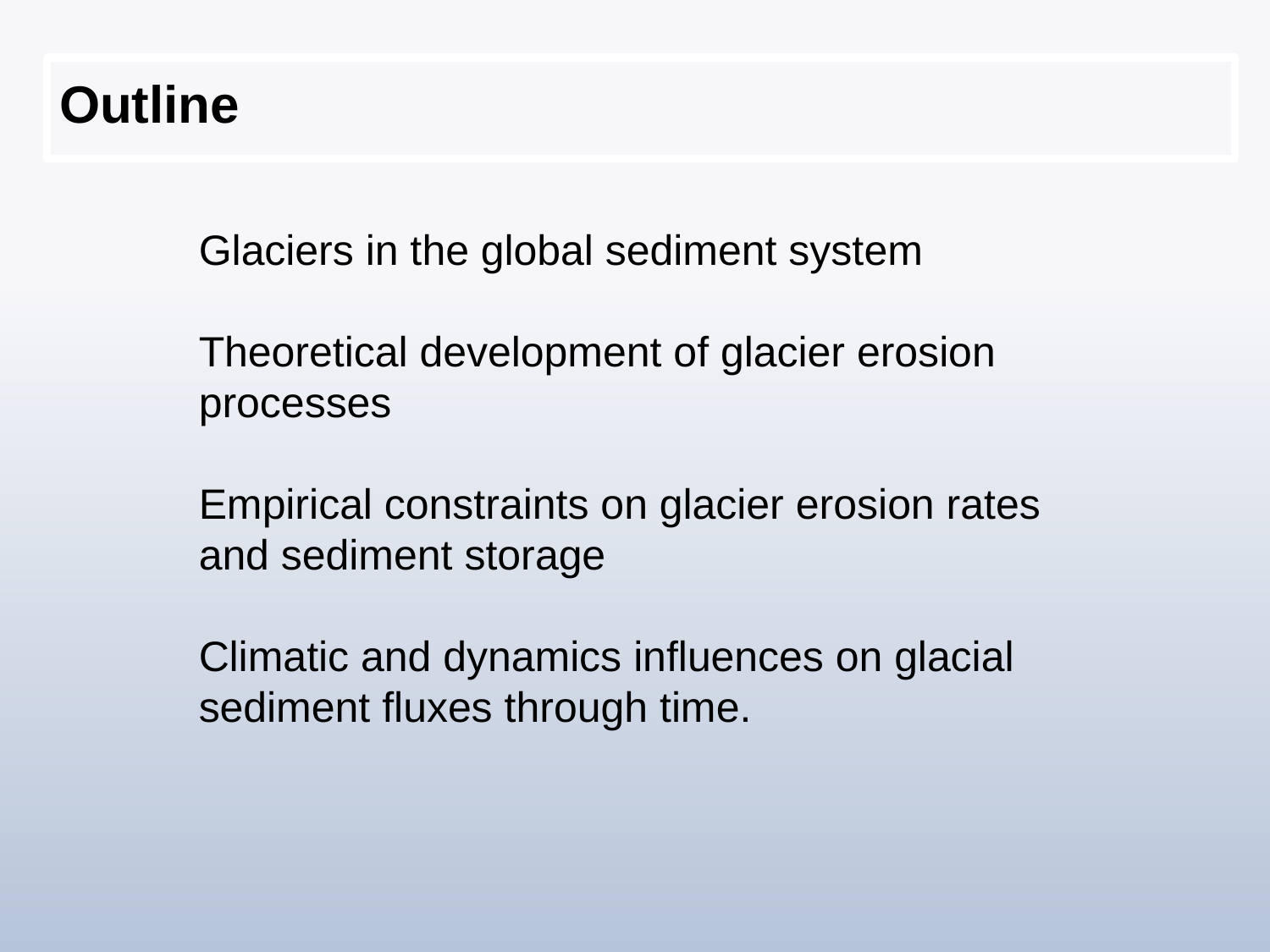

# Outline
Glaciers in the global sediment system

Theoretical development of glacier erosion processes

Empirical constraints on glacier erosion rates and sediment storage

Climatic and dynamics influences on glacial sediment fluxes through time.